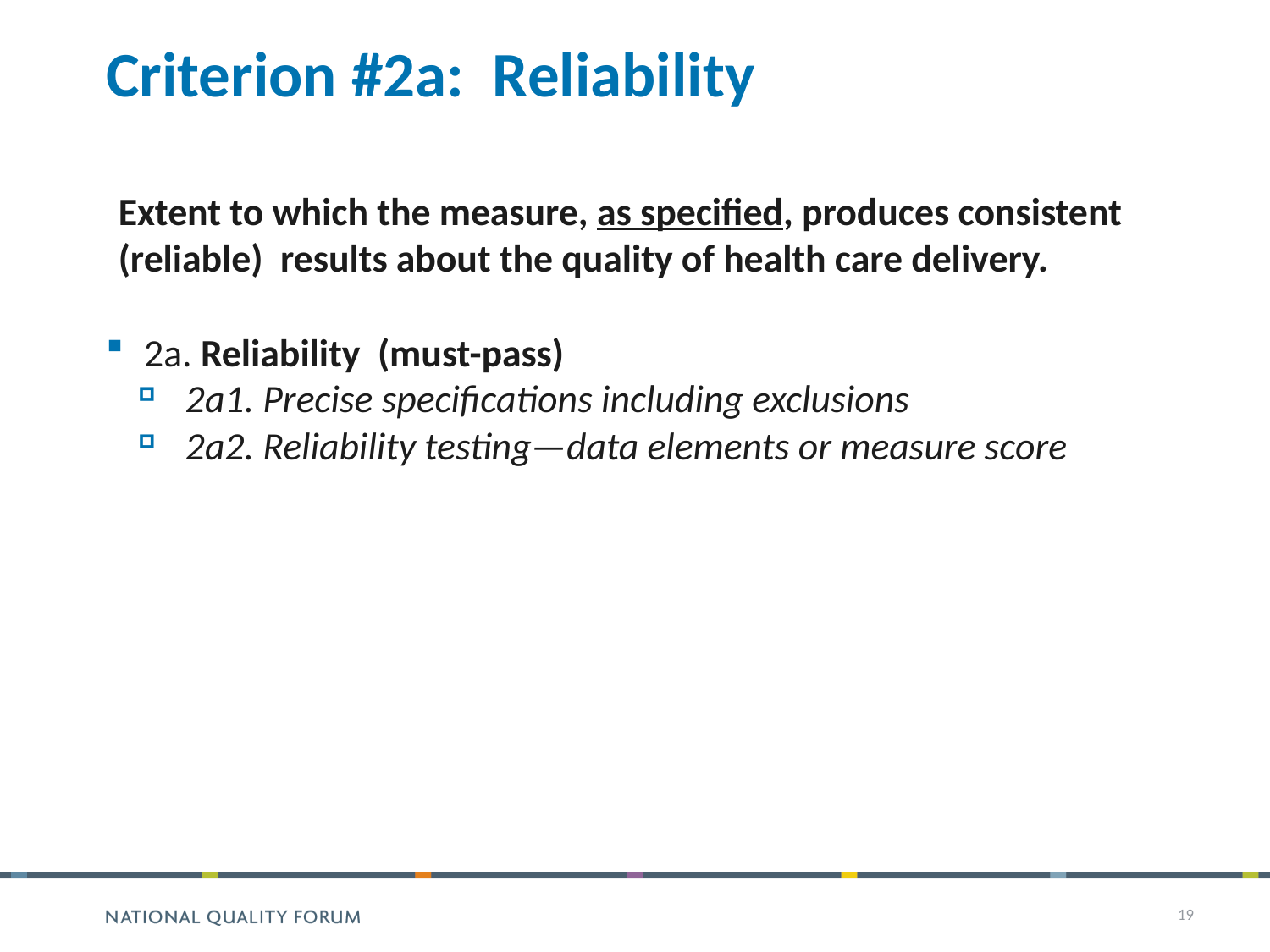

# Criterion #2a:  Reliability
Extent to which the measure, as specified, produces consistent (reliable)  results about the quality of health care delivery.
2a. Reliability  (must-pass)
2a1. Precise specifications including exclusions
2a2. Reliability testing—data elements or measure score
19